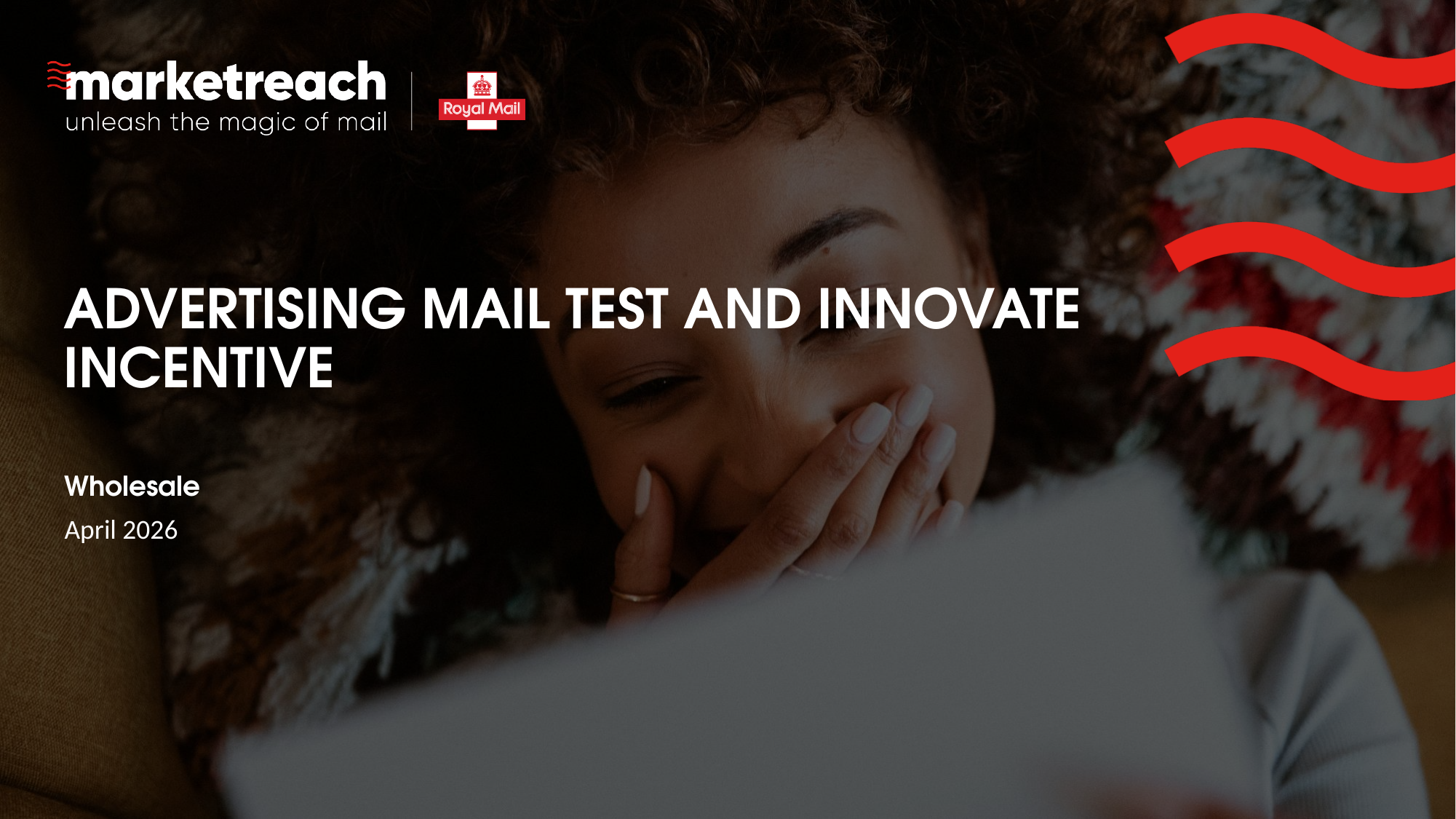

# ADVERTISING MAIL TEST AND INNOVATE INCENTIVE
Wholesale
April 2026